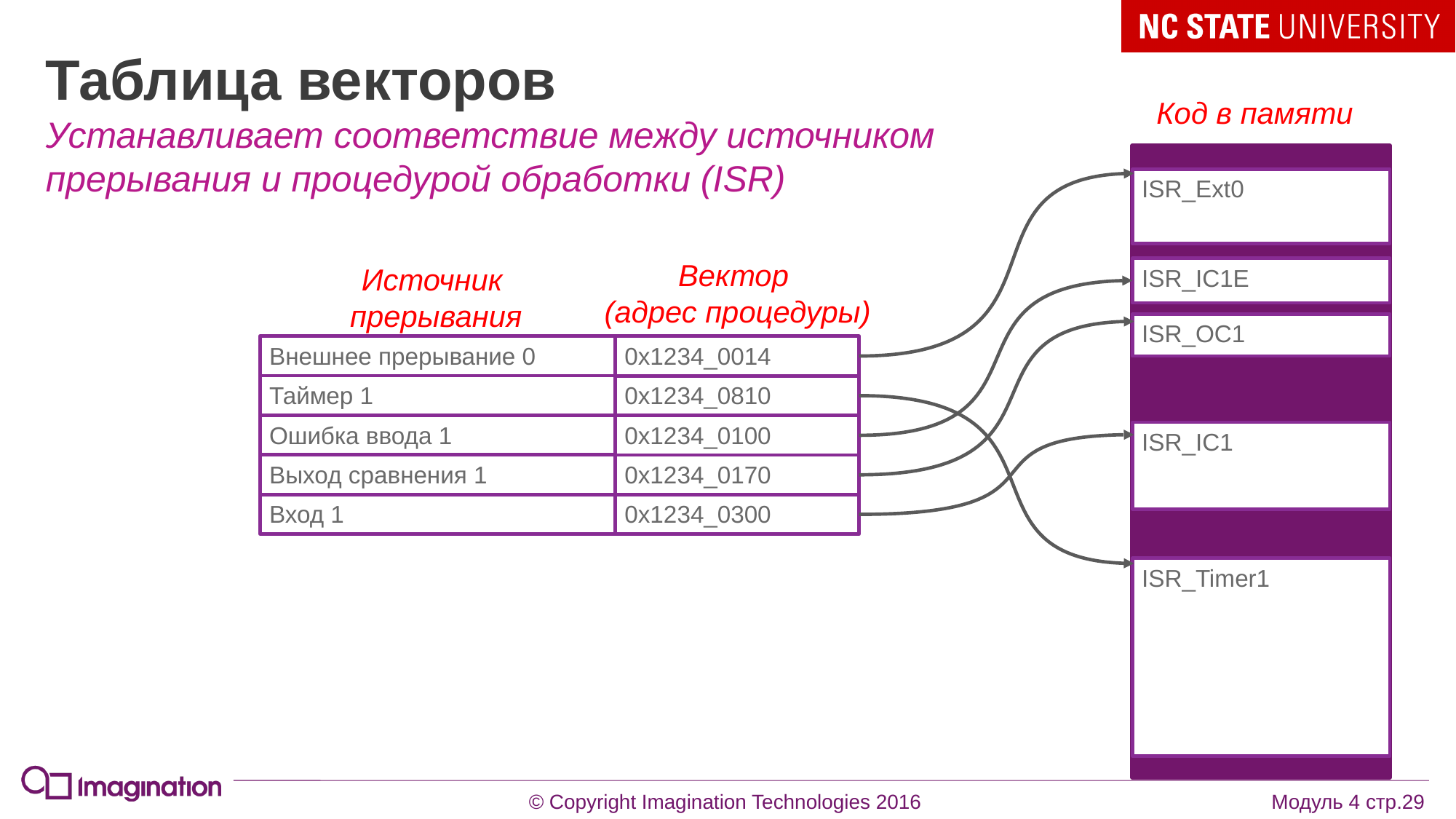

# Таблица векторов
Код в памяти
Устанавливает соответствие между источником
прерывания и процедурой обработки (ISR)

ISR_Ext0
Вектор
(адрес процедуры)
Источник
прерывания
ISR_IC1E
ISR_OC1
Внешнее прерывание 0
Таймер 1
Ошибка ввода 1
Выход сравнения 1
Вход 1
0x1234_0014
0x1234_0810

0x1234_0100
0x1234_0170
0x1234_0300
ISR_IC1
ISR_Timer1